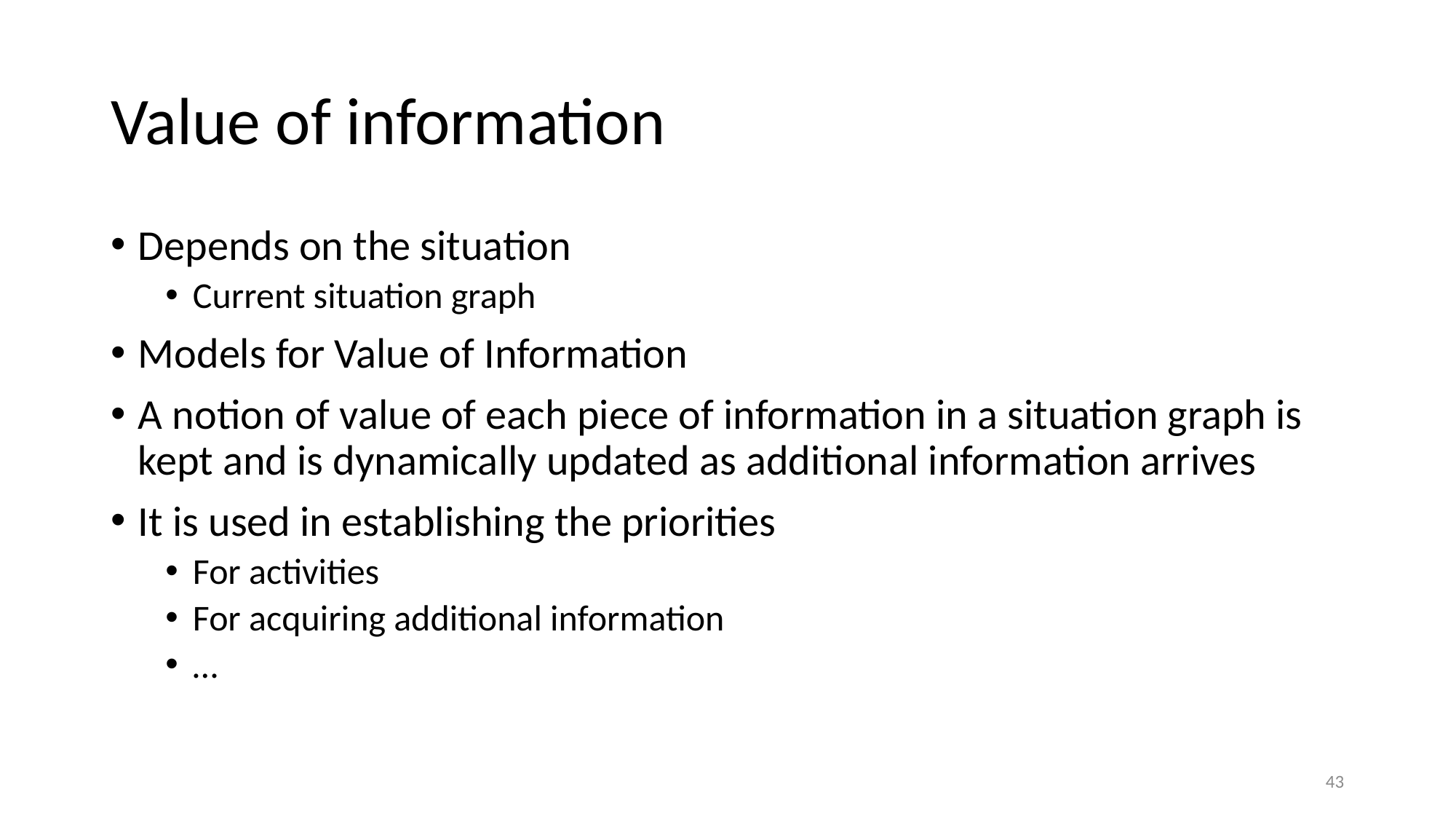

# Value of information
Depends on the situation
Current situation graph
Models for Value of Information
A notion of value of each piece of information in a situation graph is kept and is dynamically updated as additional information arrives
It is used in establishing the priorities
For activities
For acquiring additional information
…

43